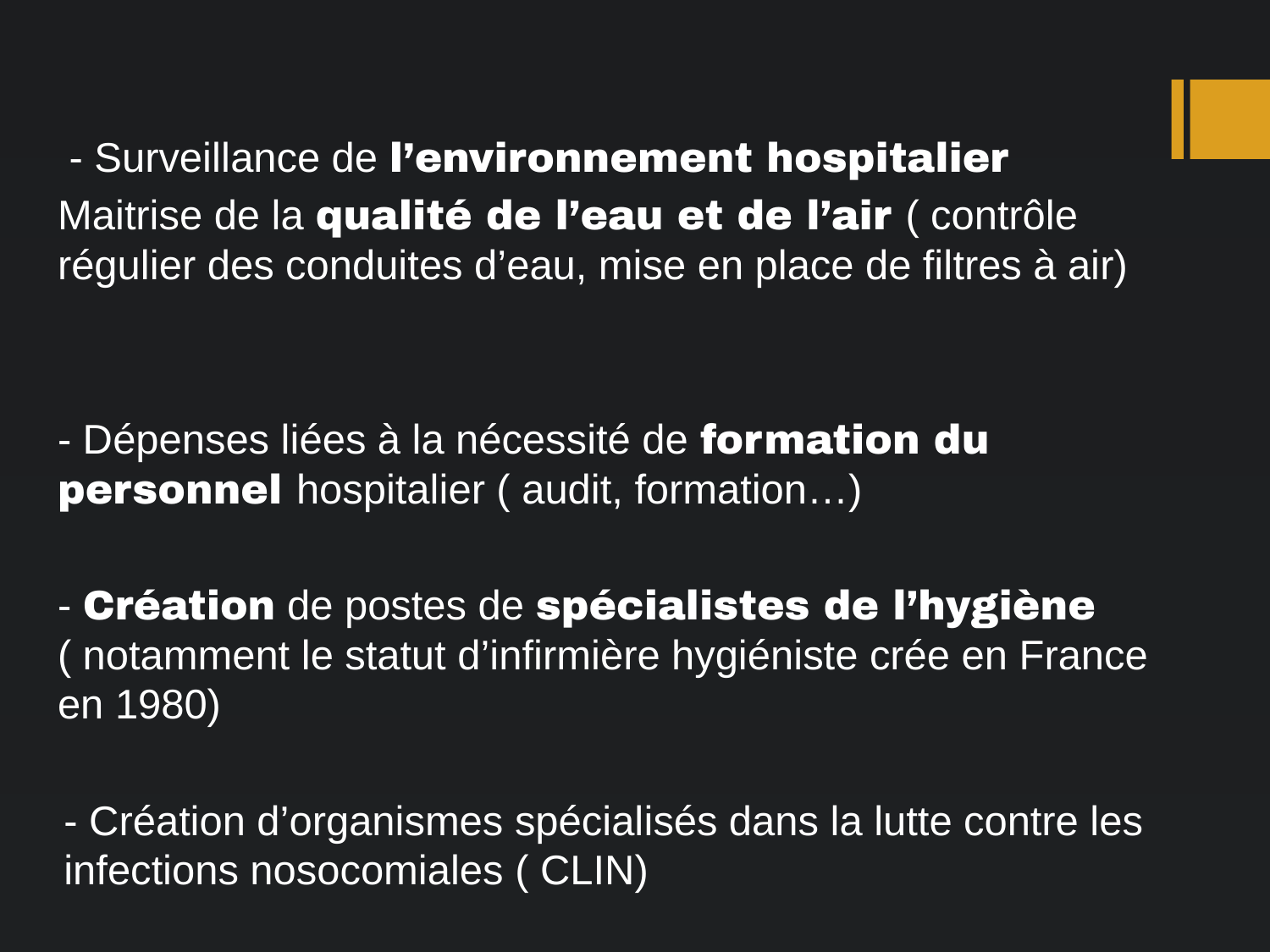

- Surveillance de l’environnement hospitalier
Maitrise de la qualité de l’eau et de l’air ( contrôle régulier des conduites d’eau, mise en place de filtres à air)

- Dépenses liées à la nécessité de formation du personnel hospitalier ( audit, formation…)

- Création de postes de spécialistes de l’hygiène ( notamment le statut d’infirmière hygiéniste crée en France en 1980)

- Création d’organismes spécialisés dans la lutte contre les infections nosocomiales ( CLIN)